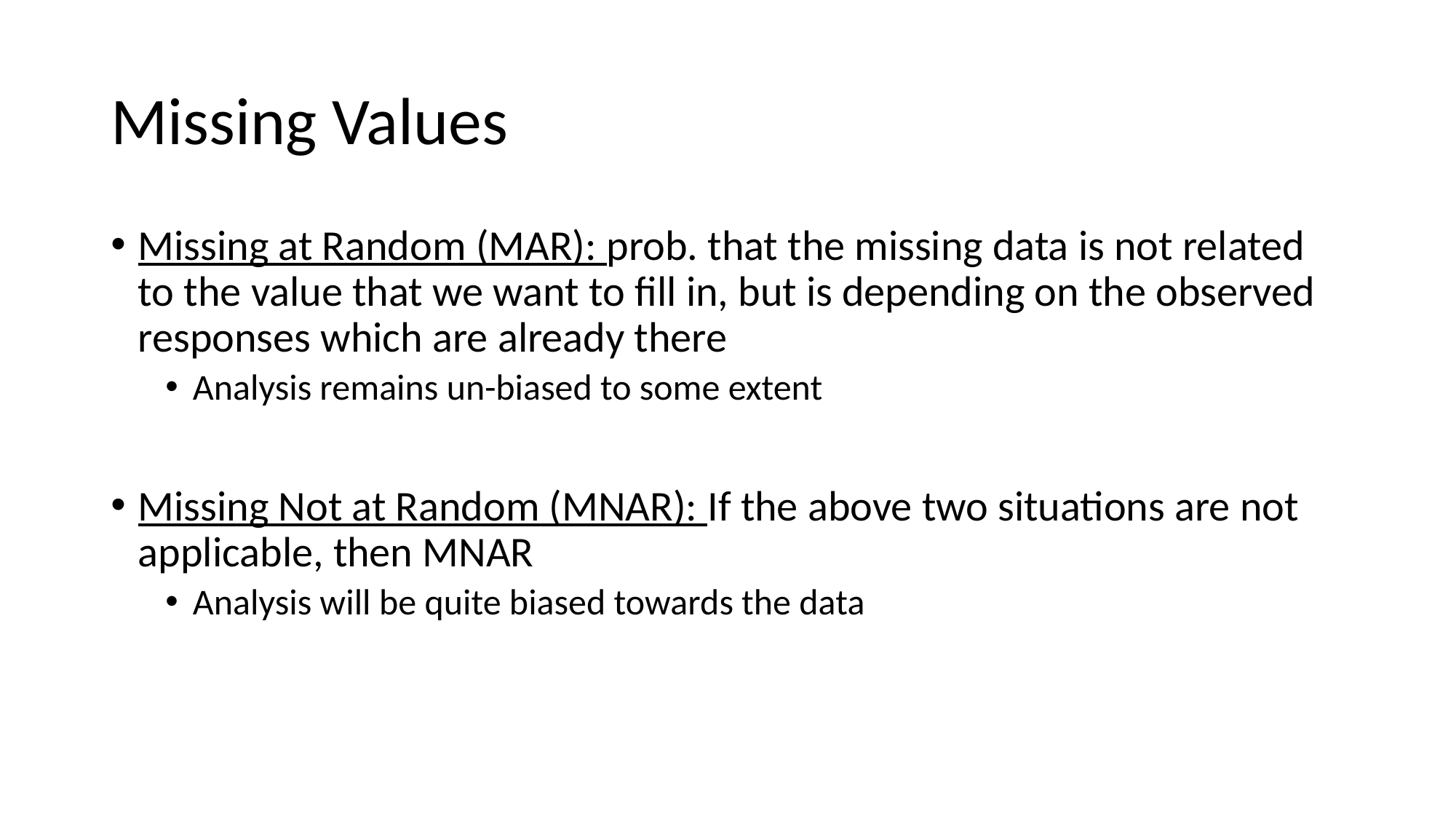

# Missing Values
Missing at Random (MAR): prob. that the missing data is not related to the value that we want to fill in, but is depending on the observed responses which are already there
Analysis remains un-biased to some extent

Missing Not at Random (MNAR): If the above two situations are not applicable, then MNAR
Analysis will be quite biased towards the data